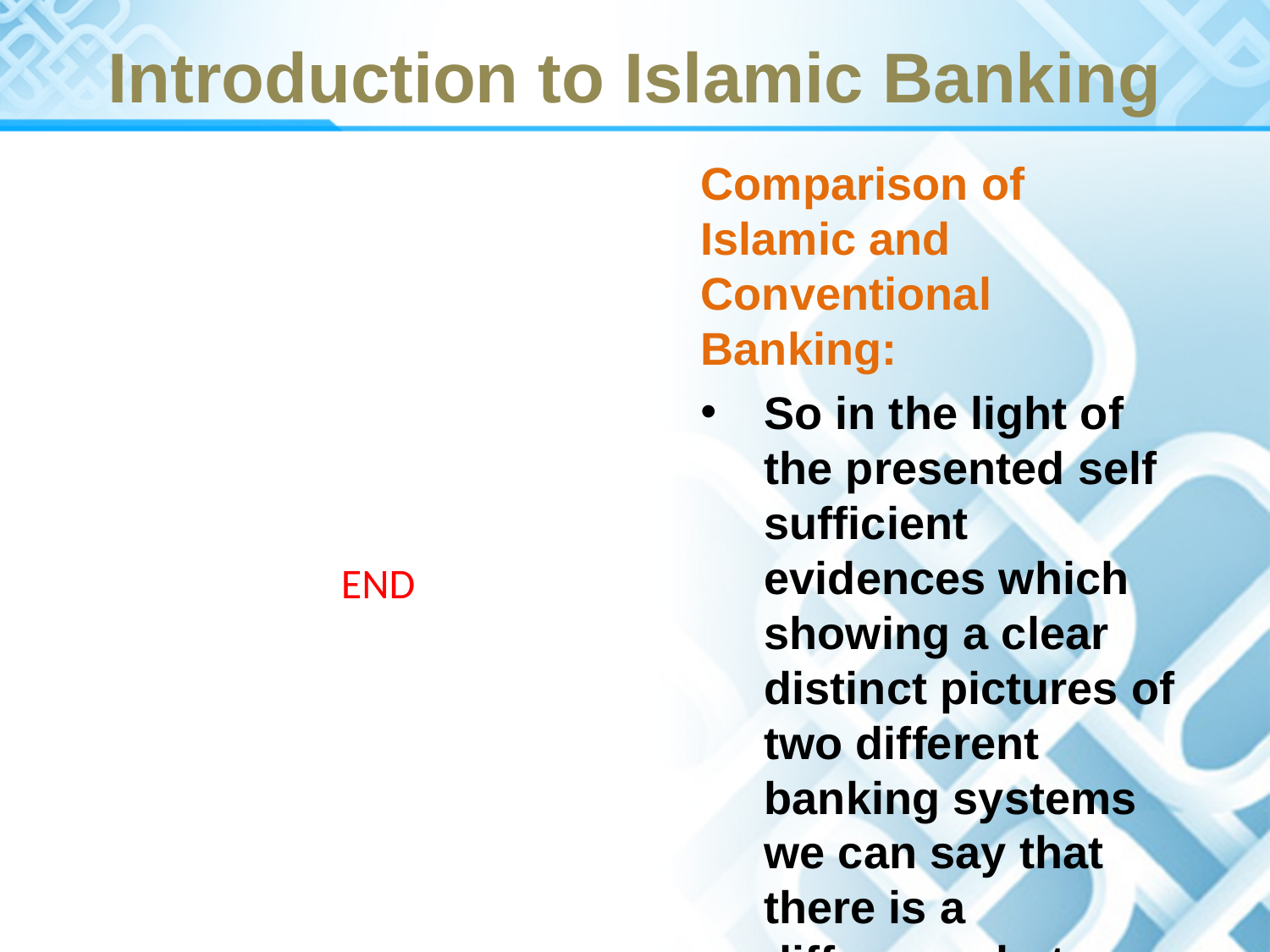

Introduction to Islamic Banking
Comparison of Islamic and Conventional Banking:
So in the light of the presented self sufficient evidences which showing a clear distinct pictures of two different banking systems we can say that there is a difference between Islamic and conventional bank.
END